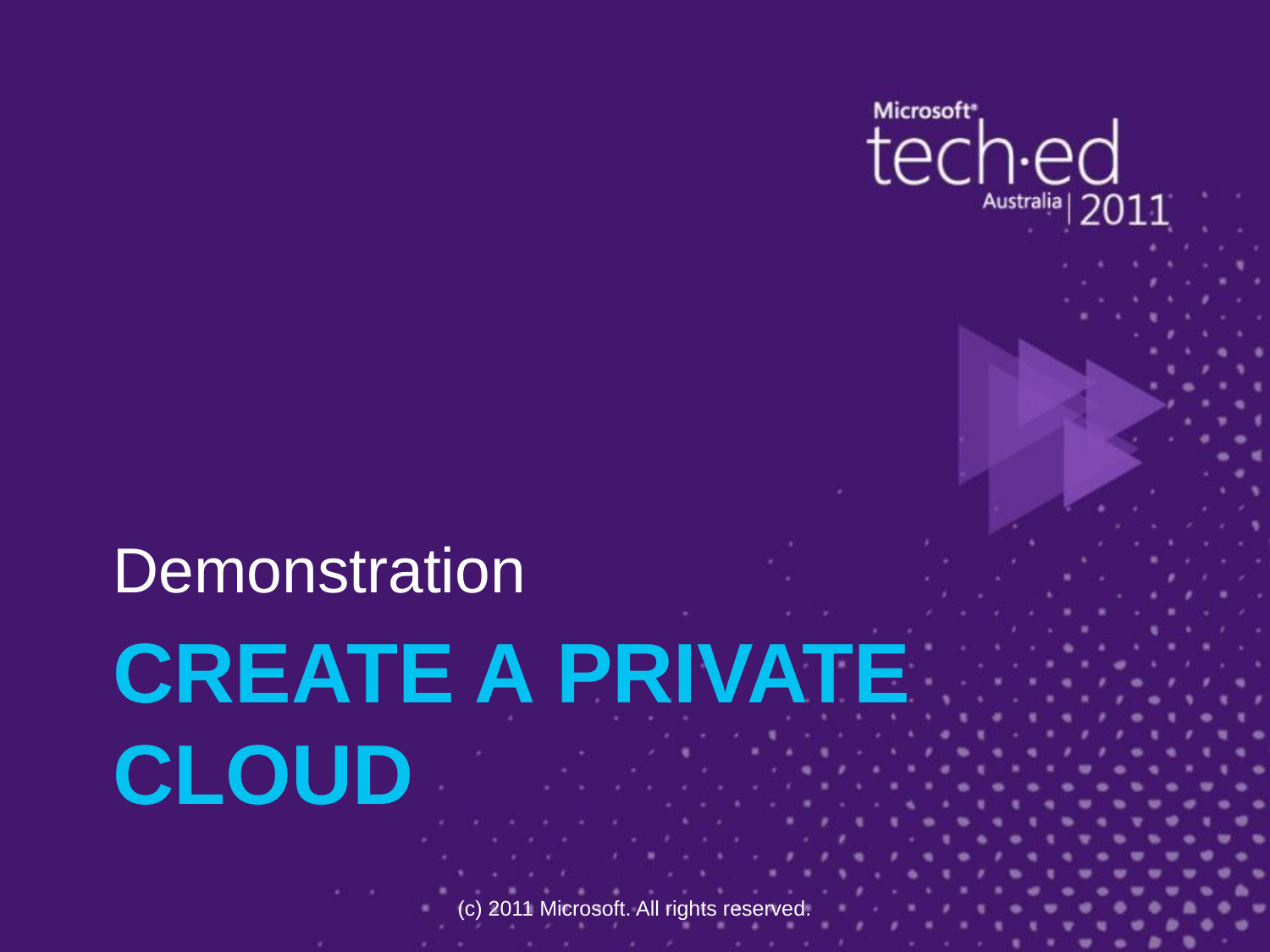

Demonstration
# Create a private cloud
(c) 2011 Microsoft. All rights reserved.